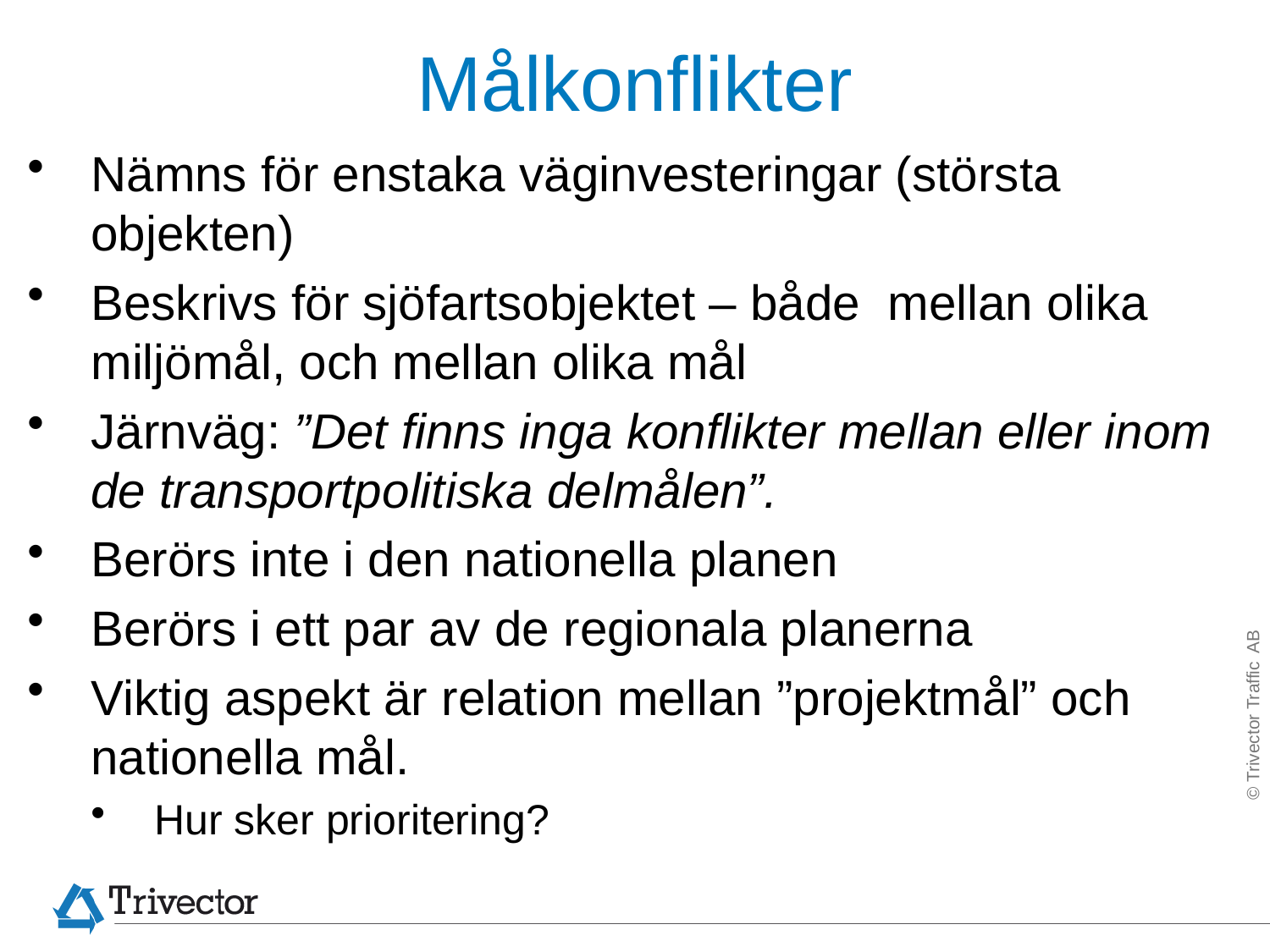

# Målkonflikter
Nämns för enstaka väginvesteringar (största objekten)
Beskrivs för sjöfartsobjektet – både  mellan olika miljömål, och mellan olika mål
Järnväg: ”Det finns inga konflikter mellan eller inom de transportpolitiska delmålen”.
Berörs inte i den nationella planen
Berörs i ett par av de regionala planerna
Viktig aspekt är relation mellan ”projektmål” och nationella mål.
Hur sker prioritering?